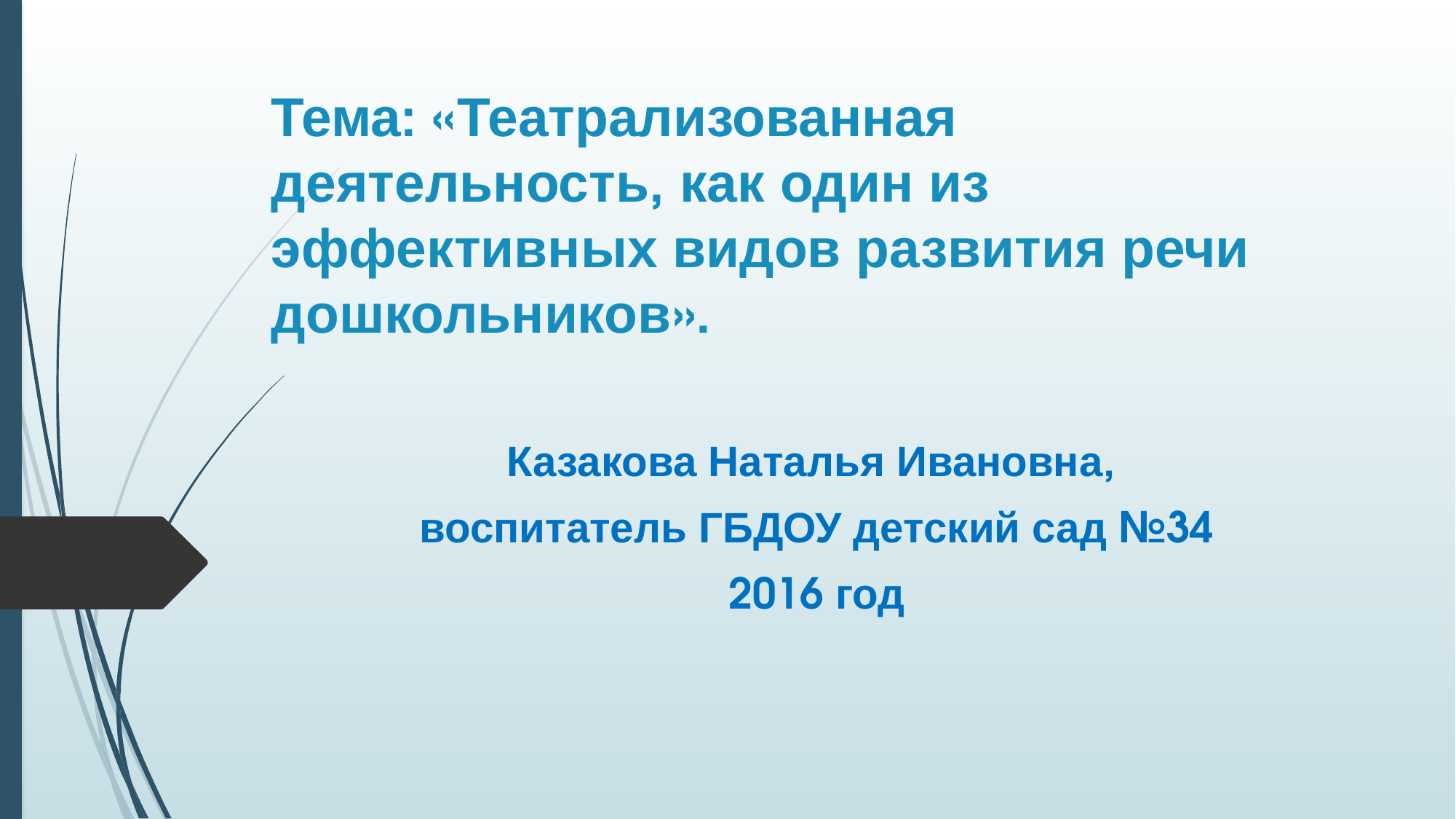

# Тема: «Театрализованная деятельность, как один из эффективных видов развития речи дошкольников».
Казакова Наталья Ивановна,
воспитатель ГБДОУ детский сад №34
2016 год